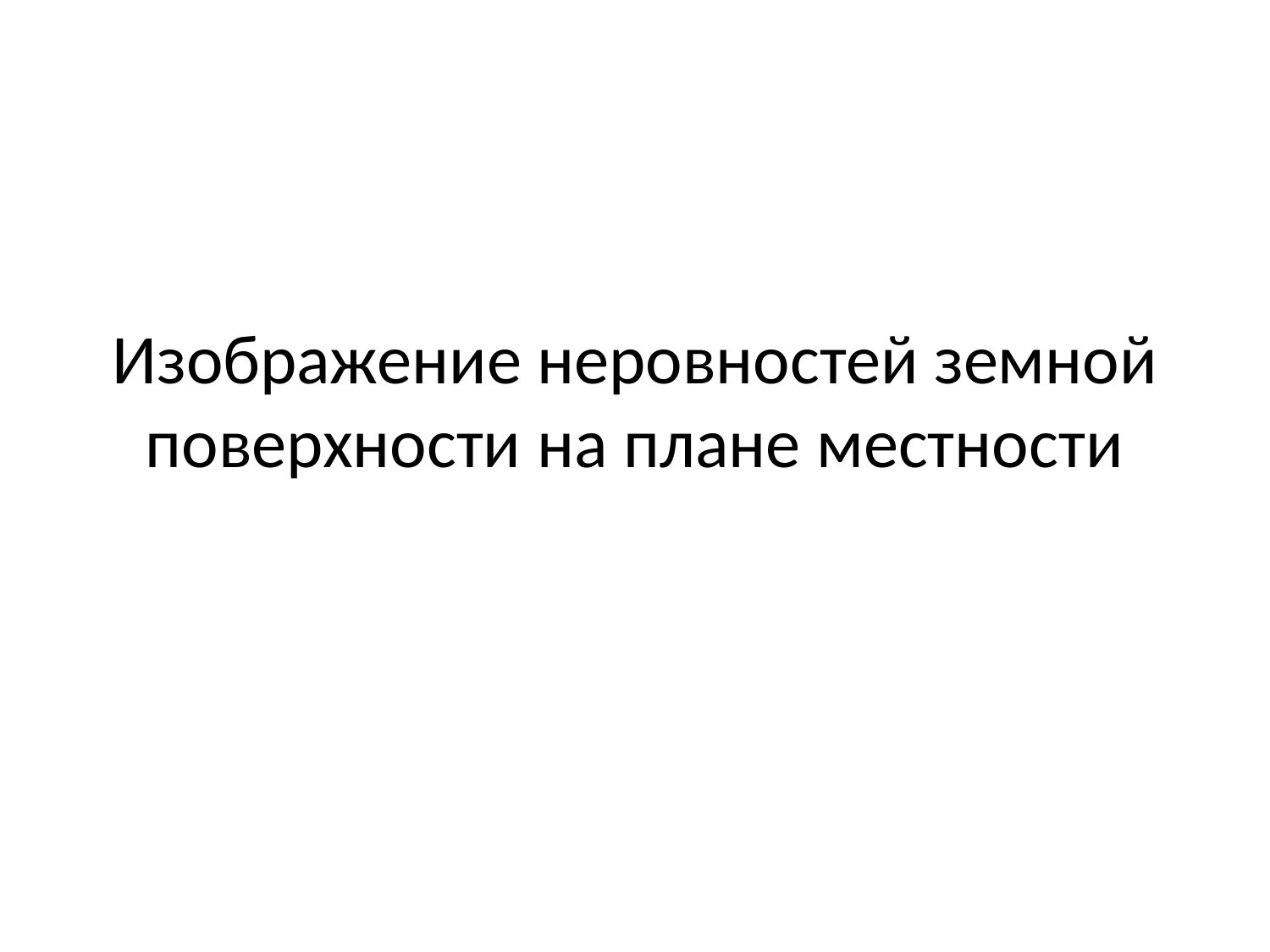

# Изображение неровностей земной поверхности на плане местности